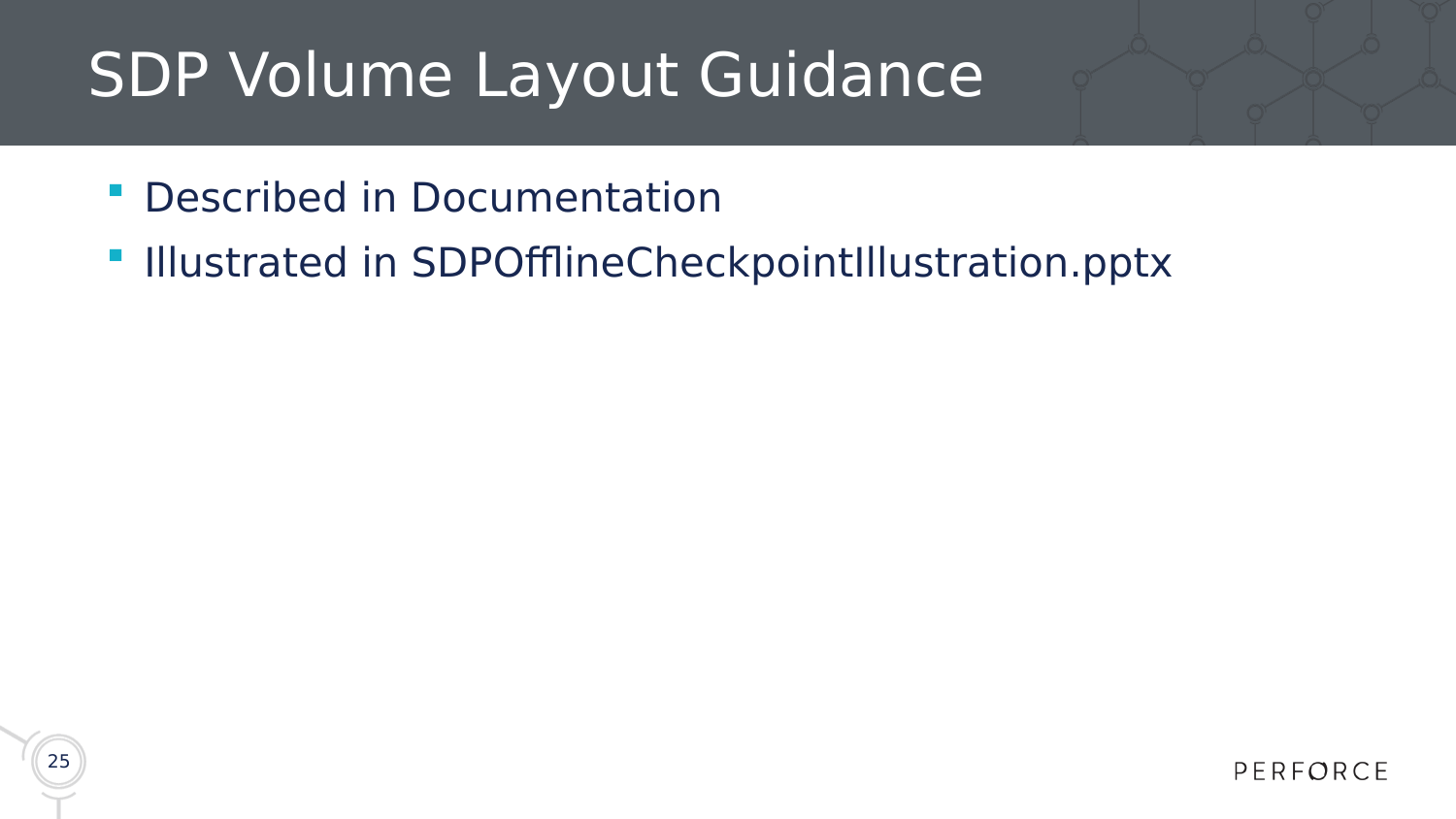

# SDP Volume Layout Guidance
Described in Documentation
Illustrated in SDPOfflineCheckpointIllustration.pptx